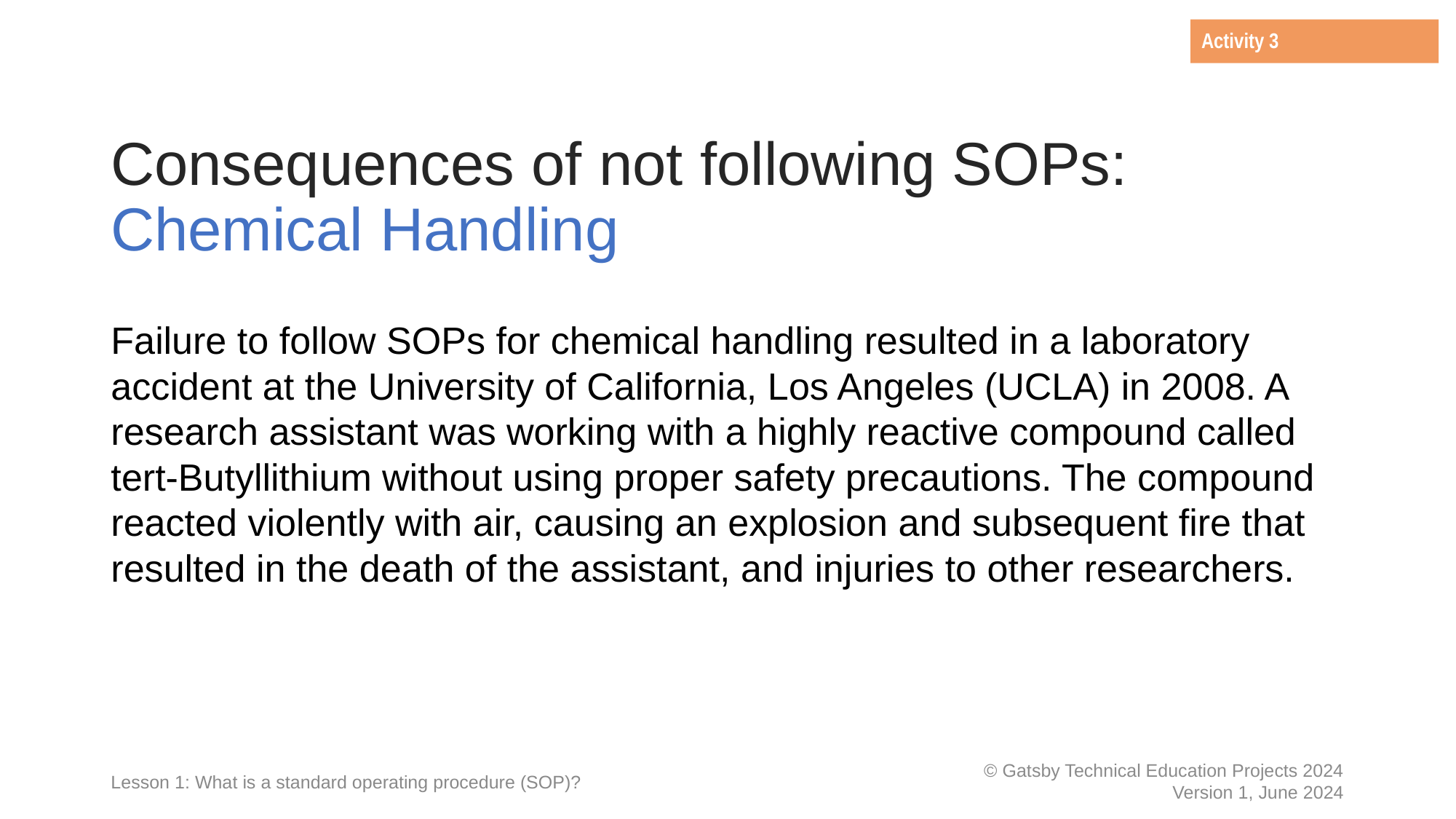

Activity 3
# Consequences of not following SOPs: Chemical Handling
Failure to follow SOPs for chemical handling resulted in a laboratory accident at the University of California, Los Angeles (UCLA) in 2008. A research assistant was working with a highly reactive compound called tert-Butyllithium without using proper safety precautions. The compound reacted violently with air, causing an explosion and subsequent fire that resulted in the death of the assistant, and injuries to other researchers.
Lesson 1: What is a standard operating procedure (SOP)?